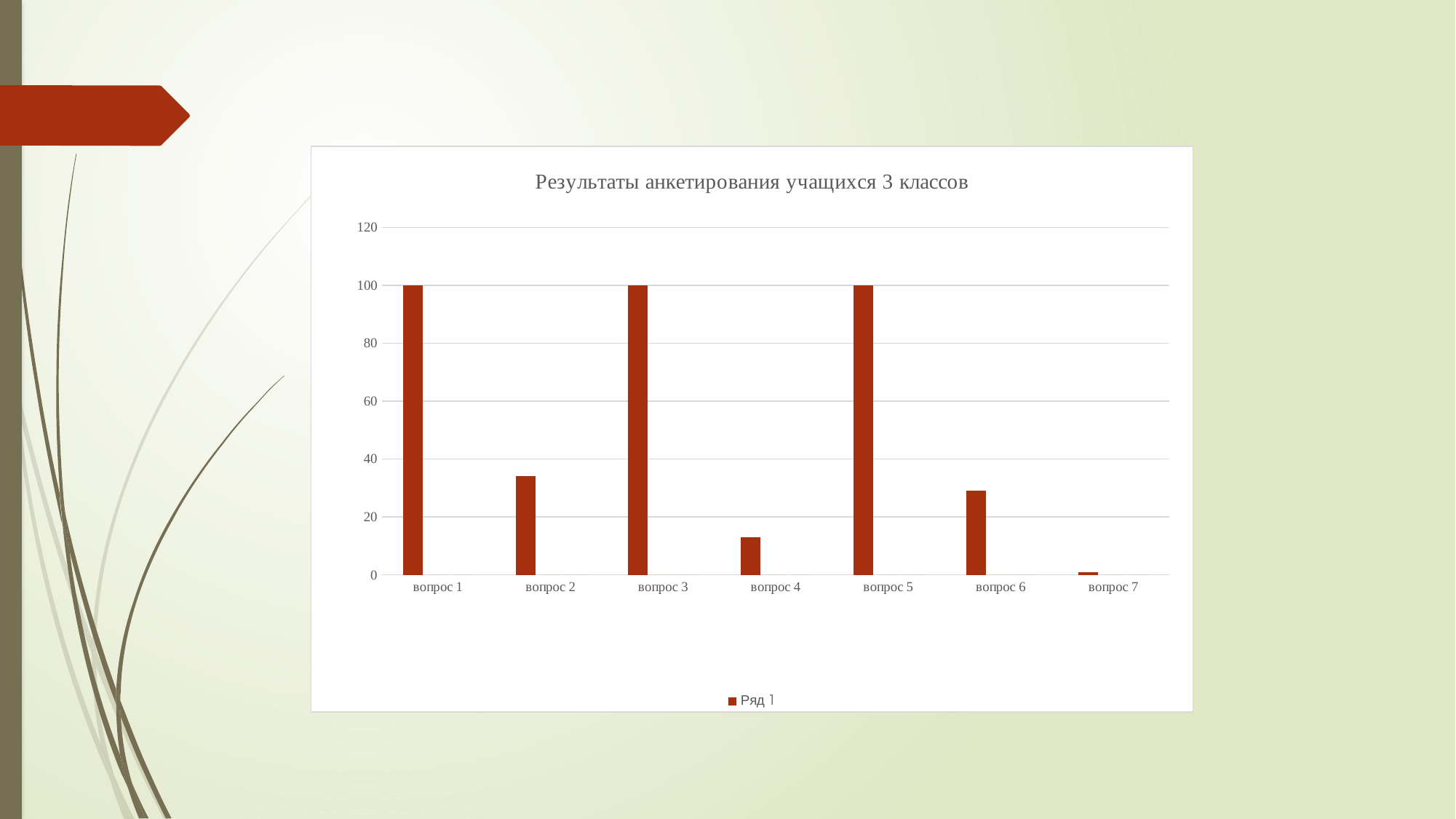

#

### Chart: Результаты анкетирования учащихся 3 классов

| Category | Ряд 1 | Ряд 2 | Ряд 3 |
|---|---|---|---|
| вопрос 1 | 100.0 | 0.0 | 0.0 |
| вопрос 2 | 34.0 | 0.0 | 0.0 |
| вопрос 3 | 100.0 | 0.0 | 0.0 |
| вопрос 4 | 13.0 | 0.0 | 0.0 |
| вопрос 5 | 100.0 | 0.0 | 0.0 |
| вопрос 6 | 29.0 | 0.0 | 0.0 |
| вопрос 7 | 1.0 | 0.0 | 0.0 |